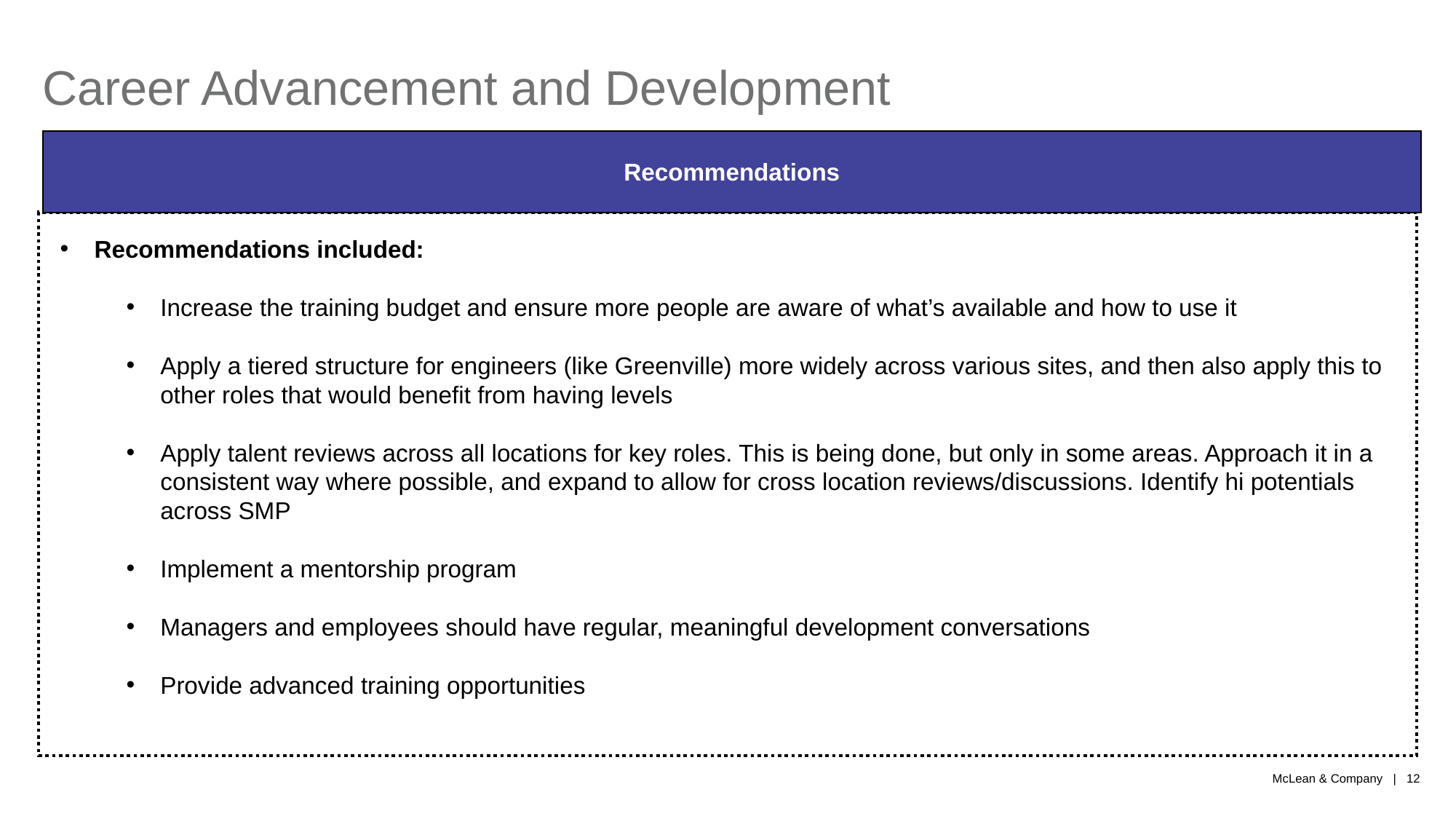

# Career Advancement and Development
Recommendations
Recommendations included:

Increase the training budget and ensure more people are aware of what’s available and how to use it

Apply a tiered structure for engineers (like Greenville) more widely across various sites, and then also apply this to other roles that would benefit from having levels

Apply talent reviews across all locations for key roles. This is being done, but only in some areas. Approach it in a consistent way where possible, and expand to allow for cross location reviews/discussions. Identify hi potentials across SMP

Implement a mentorship program

Managers and employees should have regular, meaningful development conversations

Provide advanced training opportunities